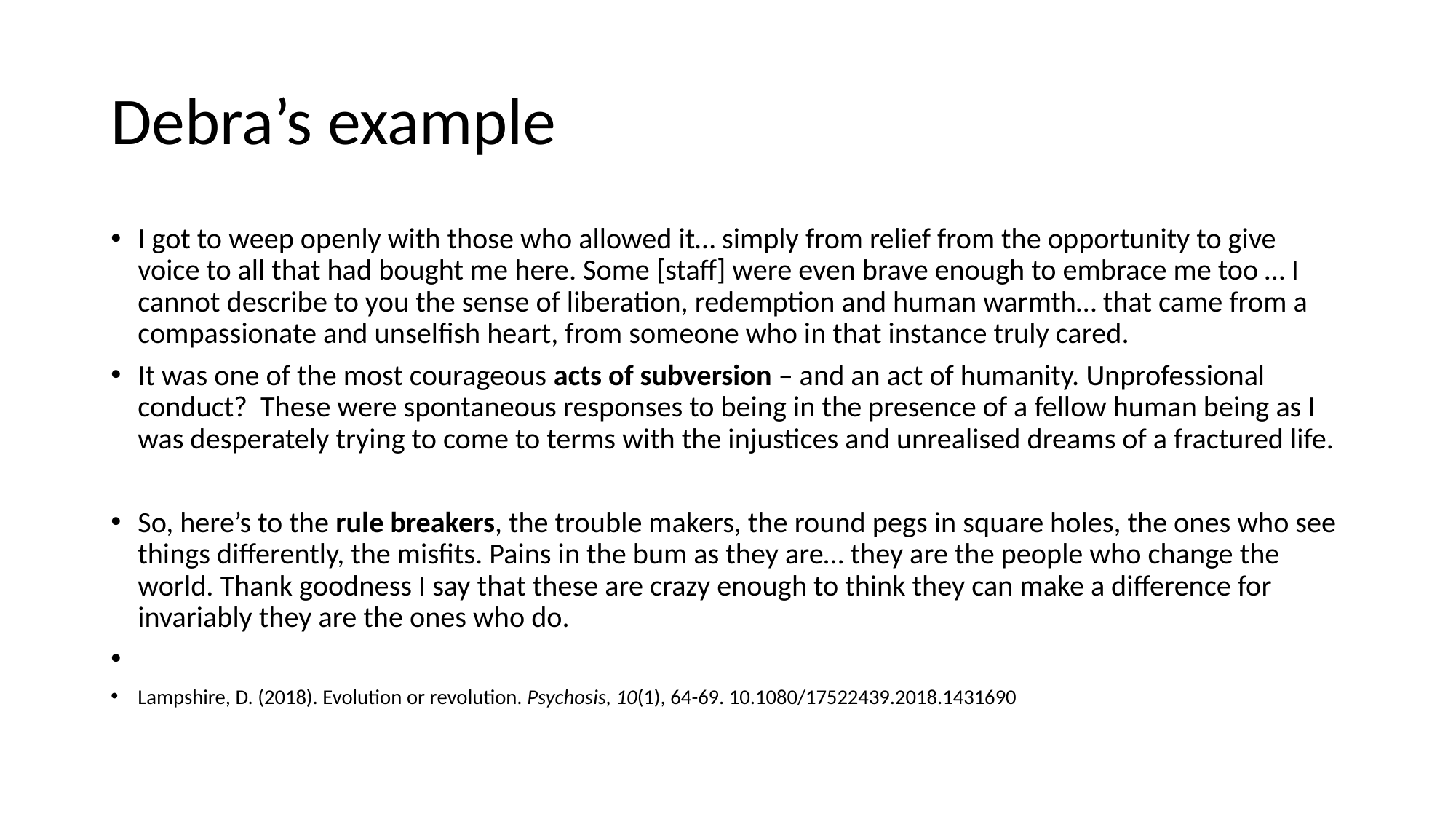

# Debra’s example
I got to weep openly with those who allowed it… simply from relief from the opportunity to give voice to all that had bought me here. Some [staff] were even brave enough to embrace me too … I cannot describe to you the sense of liberation, redemption and human warmth… that came from a compassionate and unselfish heart, from someone who in that instance truly cared.
It was one of the most courageous acts of subversion – and an act of humanity. Unprofessional conduct?  These were spontaneous responses to being in the presence of a fellow human being as I was desperately trying to come to terms with the injustices and unrealised dreams of a fractured life.

So, here’s to the rule breakers, the trouble makers, the round pegs in square holes, the ones who see things differently, the misfits. Pains in the bum as they are… they are the people who change the world. Thank goodness I say that these are crazy enough to think they can make a difference for invariably they are the ones who do.

Lampshire, D. (2018). Evolution or revolution. Psychosis, 10(1), 64-69. 10.1080/17522439.2018.1431690